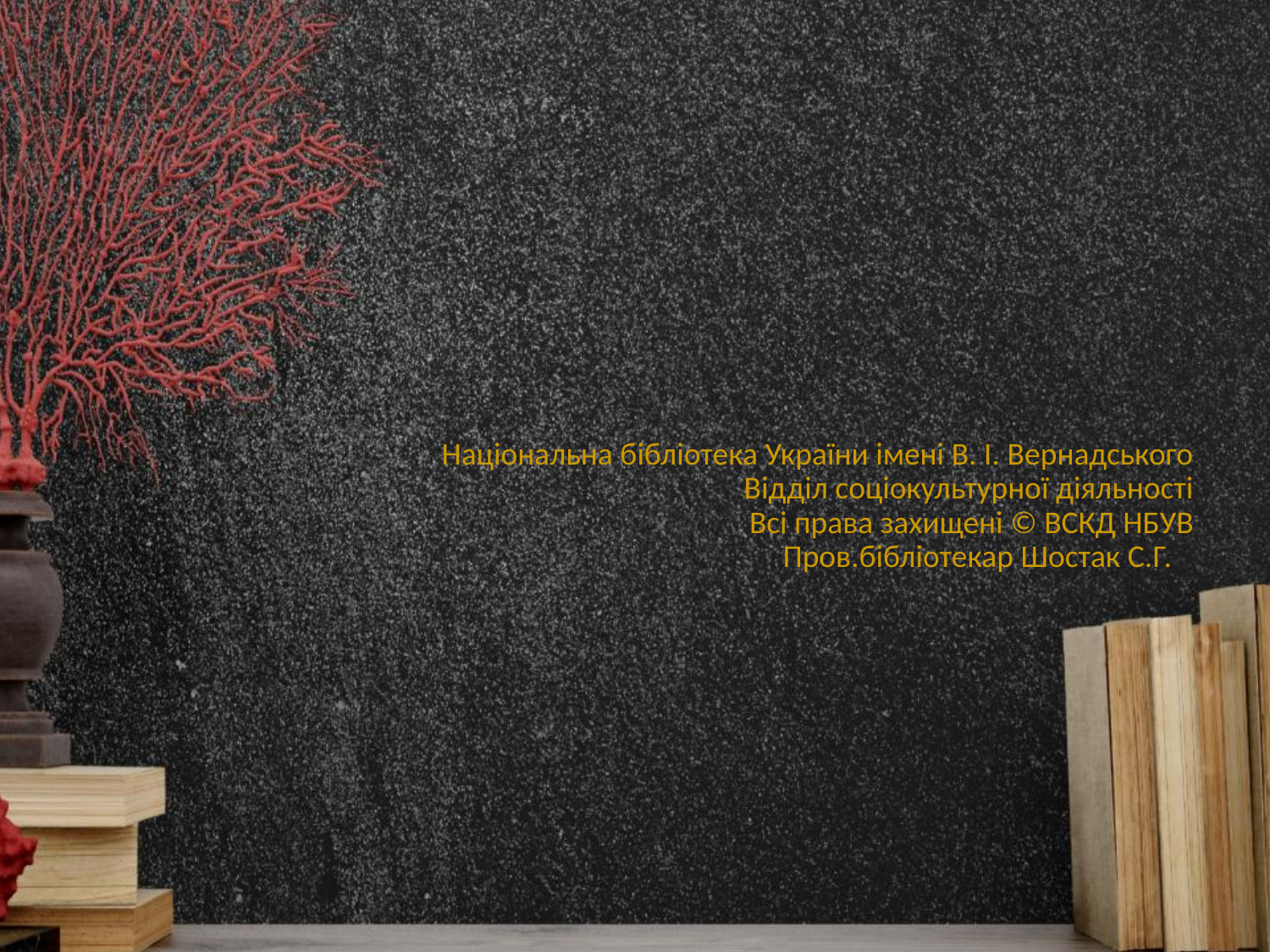

# Національна бібліотека України імені В. І. Вернадського Відділ соціокультурної діяльності Всі права захищені © ВСКД НБУВ Пров.бібліотекар Шостак С.Г.